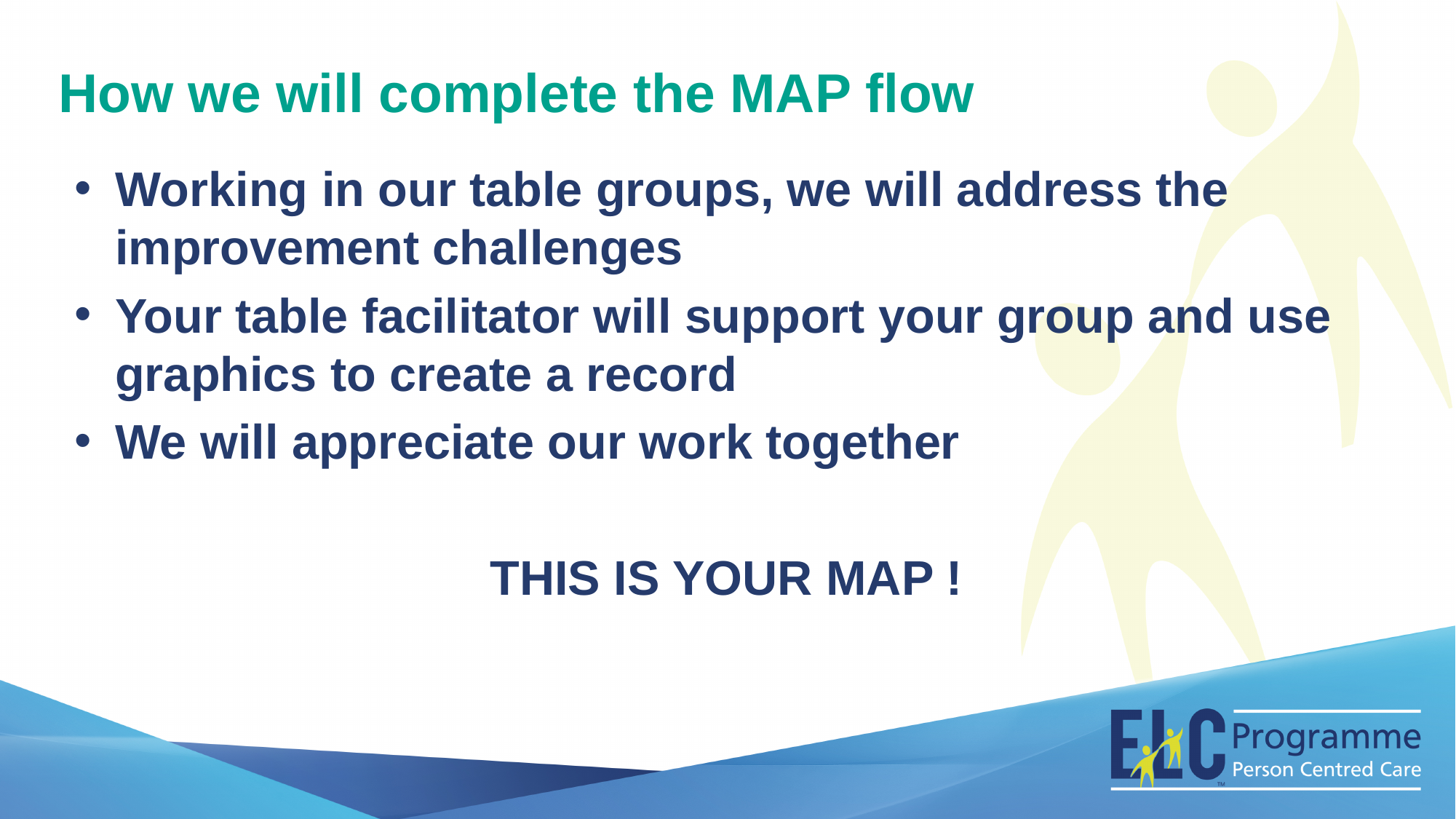

How we will complete the MAP flow
Working in our table groups, we will address the improvement challenges
Your table facilitator will support your group and use graphics to create a record
We will appreciate our work together

THIS IS YOUR MAP !